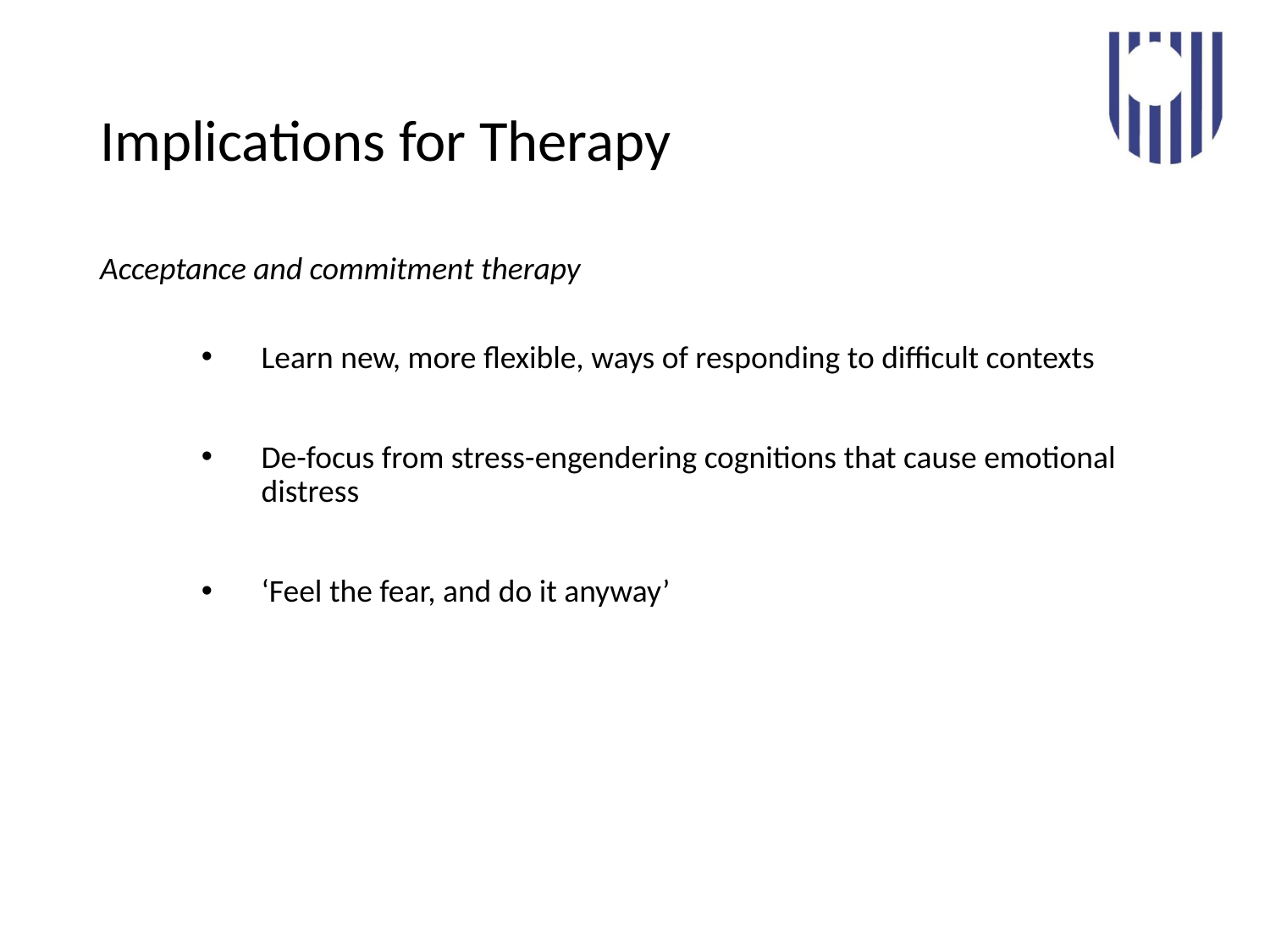

# Implications for Therapy
Acceptance and commitment therapy

Learn new, more flexible, ways of responding to difficult contexts

De-focus from stress-engendering cognitions that cause emotional distress

‘Feel the fear, and do it anyway’